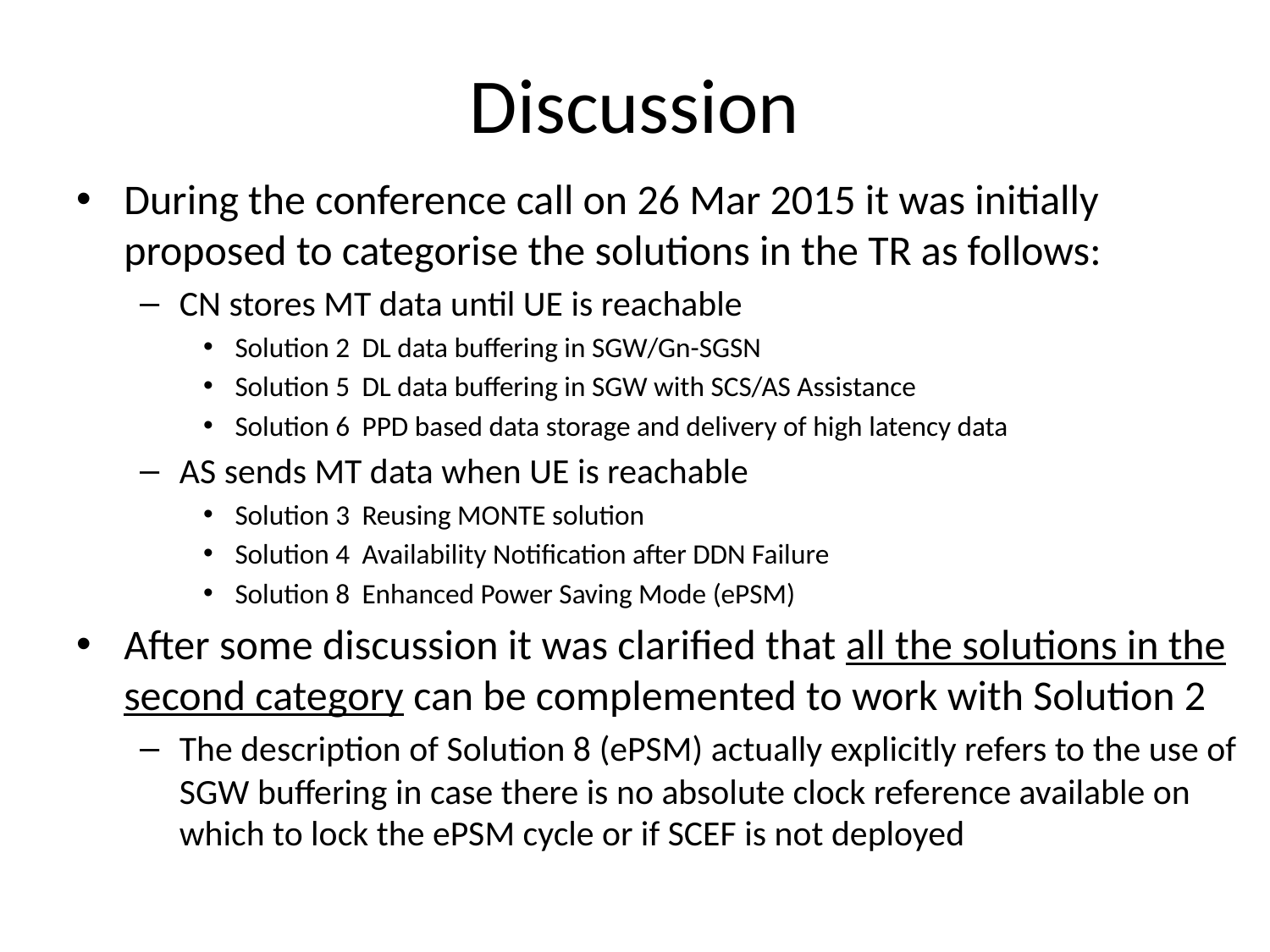

# Discussion
During the conference call on 26 Mar 2015 it was initially proposed to categorise the solutions in the TR as follows:
CN stores MT data until UE is reachable
Solution 2	DL data buffering in SGW/Gn-SGSN
Solution 5 	DL data buffering in SGW with SCS/AS Assistance
Solution 6	PPD based data storage and delivery of high latency data
AS sends MT data when UE is reachable
Solution 3	Reusing MONTE solution
Solution 4 	Availability Notification after DDN Failure
Solution 8	Enhanced Power Saving Mode (ePSM)
After some discussion it was clarified that all the solutions in the second category can be complemented to work with Solution 2
The description of Solution 8 (ePSM) actually explicitly refers to the use of SGW buffering in case there is no absolute clock reference available on which to lock the ePSM cycle or if SCEF is not deployed